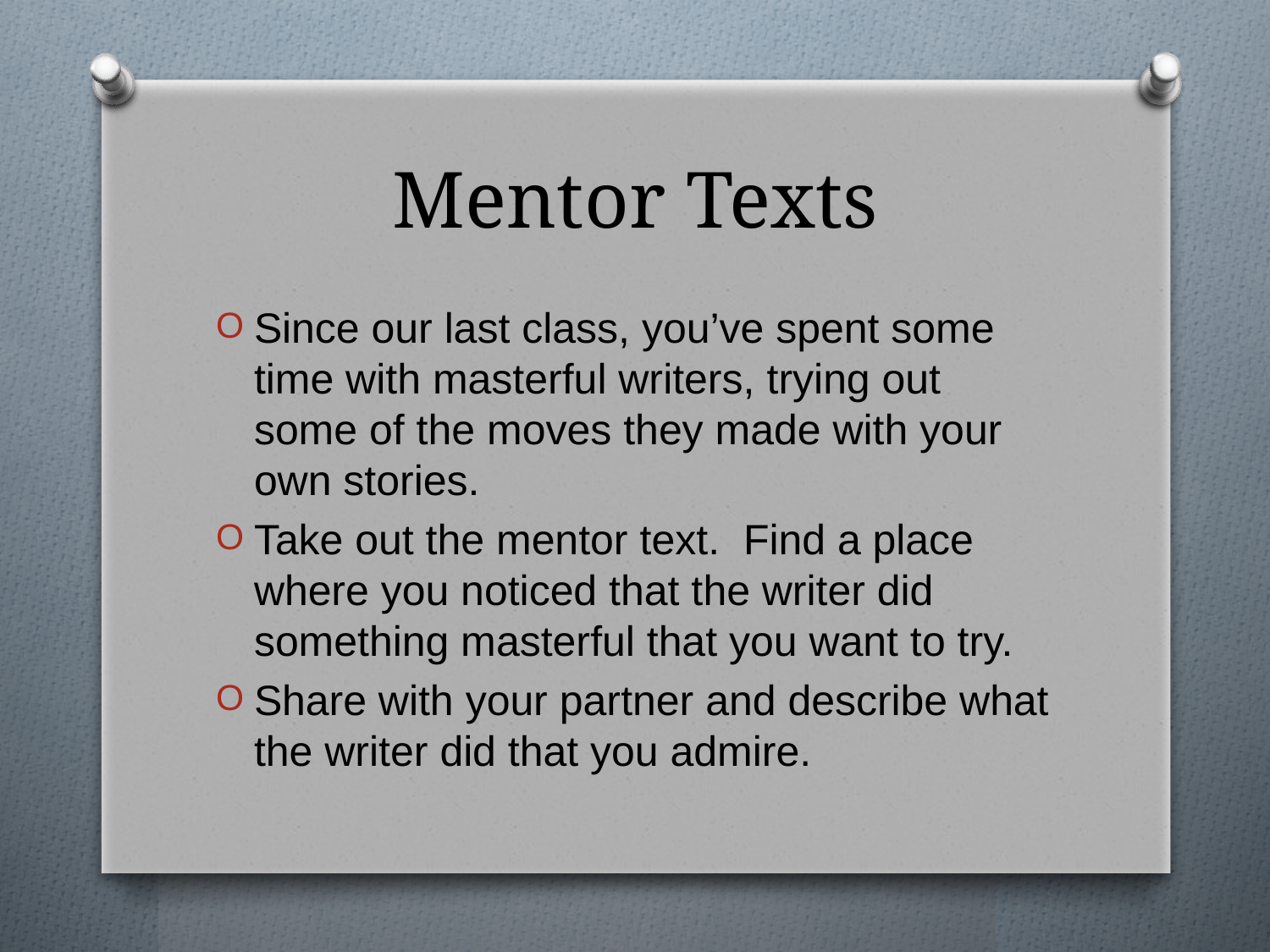

# Mentor Texts
Since our last class, you’ve spent some time with masterful writers, trying out some of the moves they made with your own stories.
Take out the mentor text.  Find a place where you noticed that the writer did something masterful that you want to try.
Share with your partner and describe what the writer did that you admire.